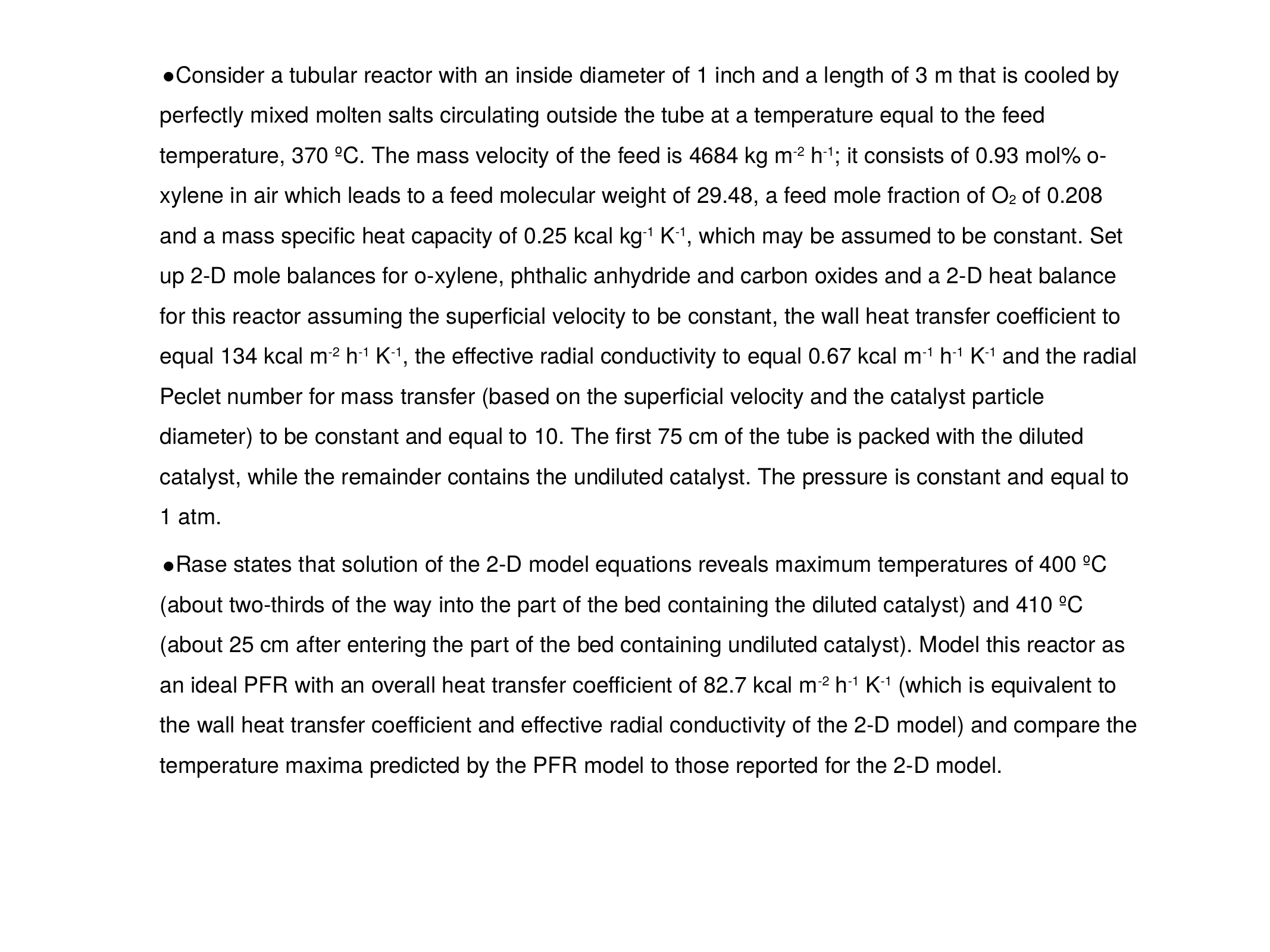

Consider a tubular reactor with an inside diameter of 1 inch and a length of 3 m that is cooled by perfectly mixed molten salts circulating outside the tube at a temperature equal to the feed temperature, 370 ºC. The mass velocity of the feed is 4684 kg m-2 h-1; it consists of 0.93 mol% o-xylene in air which leads to a feed molecular weight of 29.48, a feed mole fraction of O2 of 0.208 and a mass specific heat capacity of 0.25 kcal kg-1 K-1, which may be assumed to be constant. Set up 2-D mole balances for o-xylene, phthalic anhydride and carbon oxides and a 2-D heat balance for this reactor assuming the superficial velocity to be constant, the wall heat transfer coefficient to equal 134 kcal m-2 h-1 K-1, the effective radial conductivity to equal 0.67 kcal m-1 h-1 K-1 and the radial Peclet number for mass transfer (based on the superficial velocity and the catalyst particle diameter) to be constant and equal to 10. The first 75 cm of the tube is packed with the diluted catalyst, while the remainder contains the undiluted catalyst. The pressure is constant and equal to 1 atm.
Rase states that solution of the 2-D model equations reveals maximum temperatures of 400 ºC (about two-thirds of the way into the part of the bed containing the diluted catalyst) and 410 ºC (about 25 cm after entering the part of the bed containing undiluted catalyst). Model this reactor as an ideal PFR with an overall heat transfer coefficient of 82.7 kcal m-2 h-1 K-1 (which is equivalent to the wall heat transfer coefficient and effective radial conductivity of the 2-D model) and compare the temperature maxima predicted by the PFR model to those reported for the 2-D model.